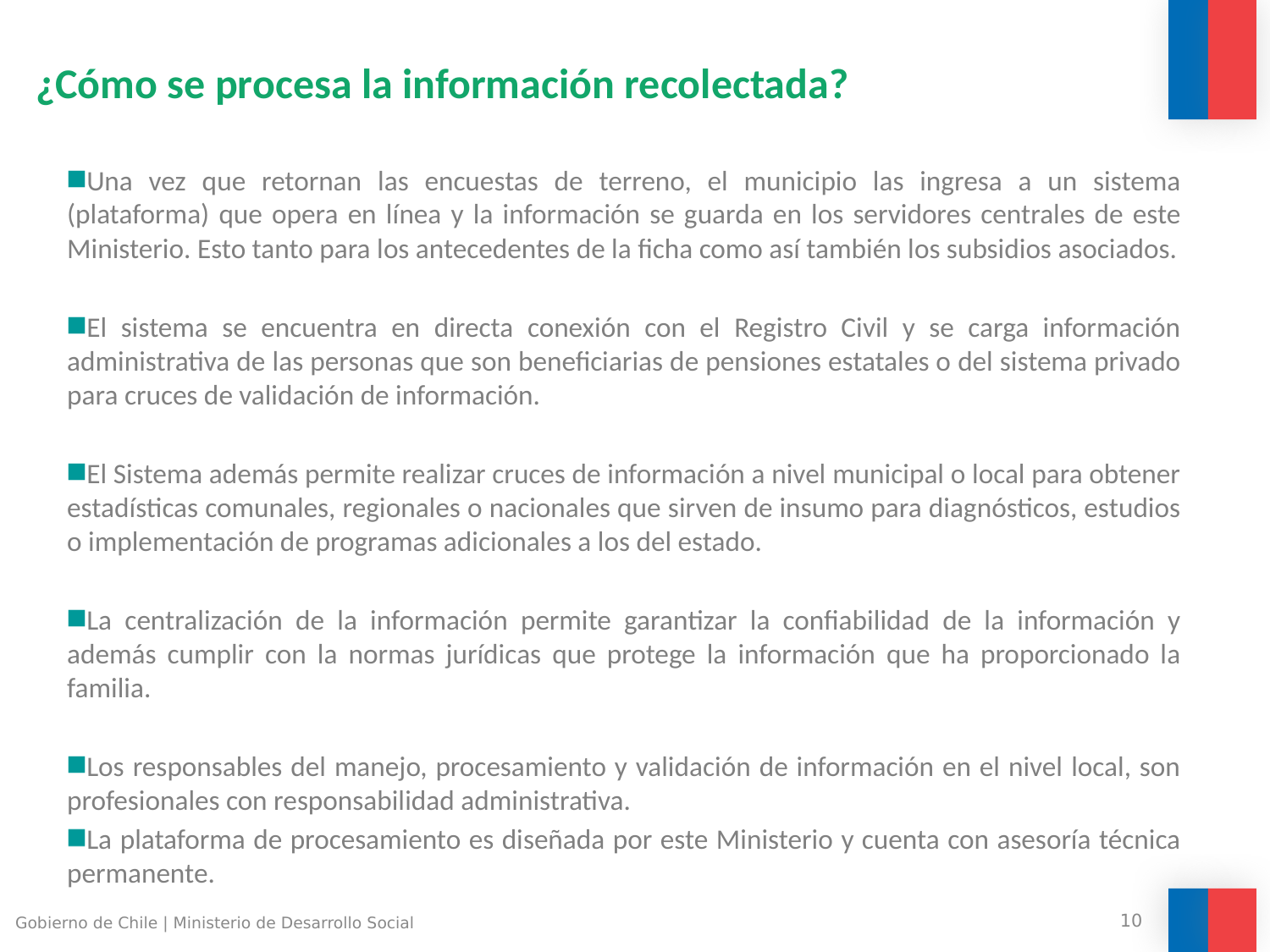

# ¿Cómo se procesa la información recolectada?
Una vez que retornan las encuestas de terreno, el municipio las ingresa a un sistema (plataforma) que opera en línea y la información se guarda en los servidores centrales de este Ministerio. Esto tanto para los antecedentes de la ficha como así también los subsidios asociados.

El sistema se encuentra en directa conexión con el Registro Civil y se carga información administrativa de las personas que son beneficiarias de pensiones estatales o del sistema privado para cruces de validación de información.

El Sistema además permite realizar cruces de información a nivel municipal o local para obtener estadísticas comunales, regionales o nacionales que sirven de insumo para diagnósticos, estudios o implementación de programas adicionales a los del estado.

La centralización de la información permite garantizar la confiabilidad de la información y además cumplir con la normas jurídicas que protege la información que ha proporcionado la familia.

Los responsables del manejo, procesamiento y validación de información en el nivel local, son profesionales con responsabilidad administrativa.
La plataforma de procesamiento es diseñada por este Ministerio y cuenta con asesoría técnica permanente.

Gobierno de Chile | Ministerio de Desarrollo Social
10